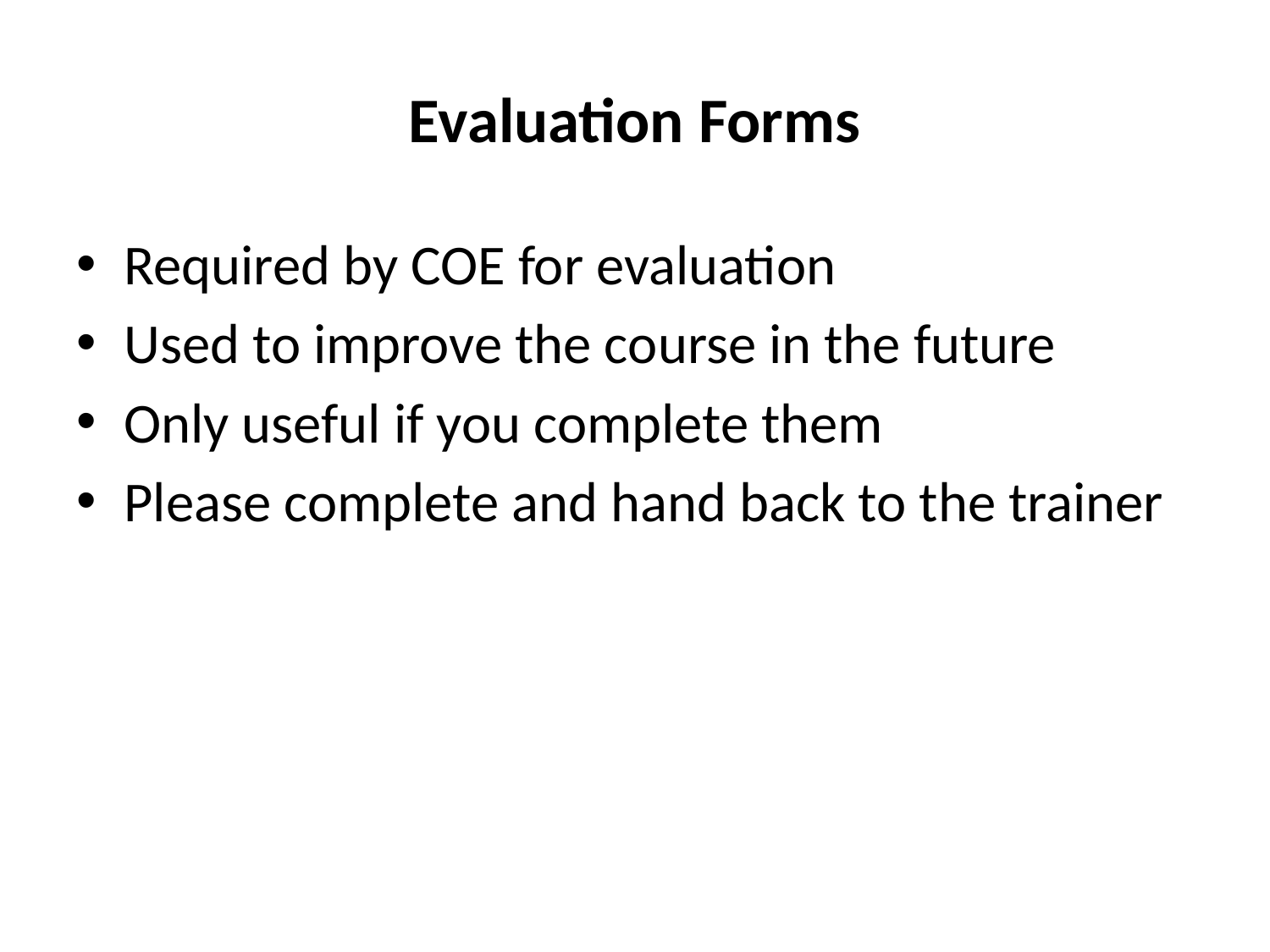

# Evaluation Forms
Required by COE for evaluation
Used to improve the course in the future
Only useful if you complete them
Please complete and hand back to the trainer